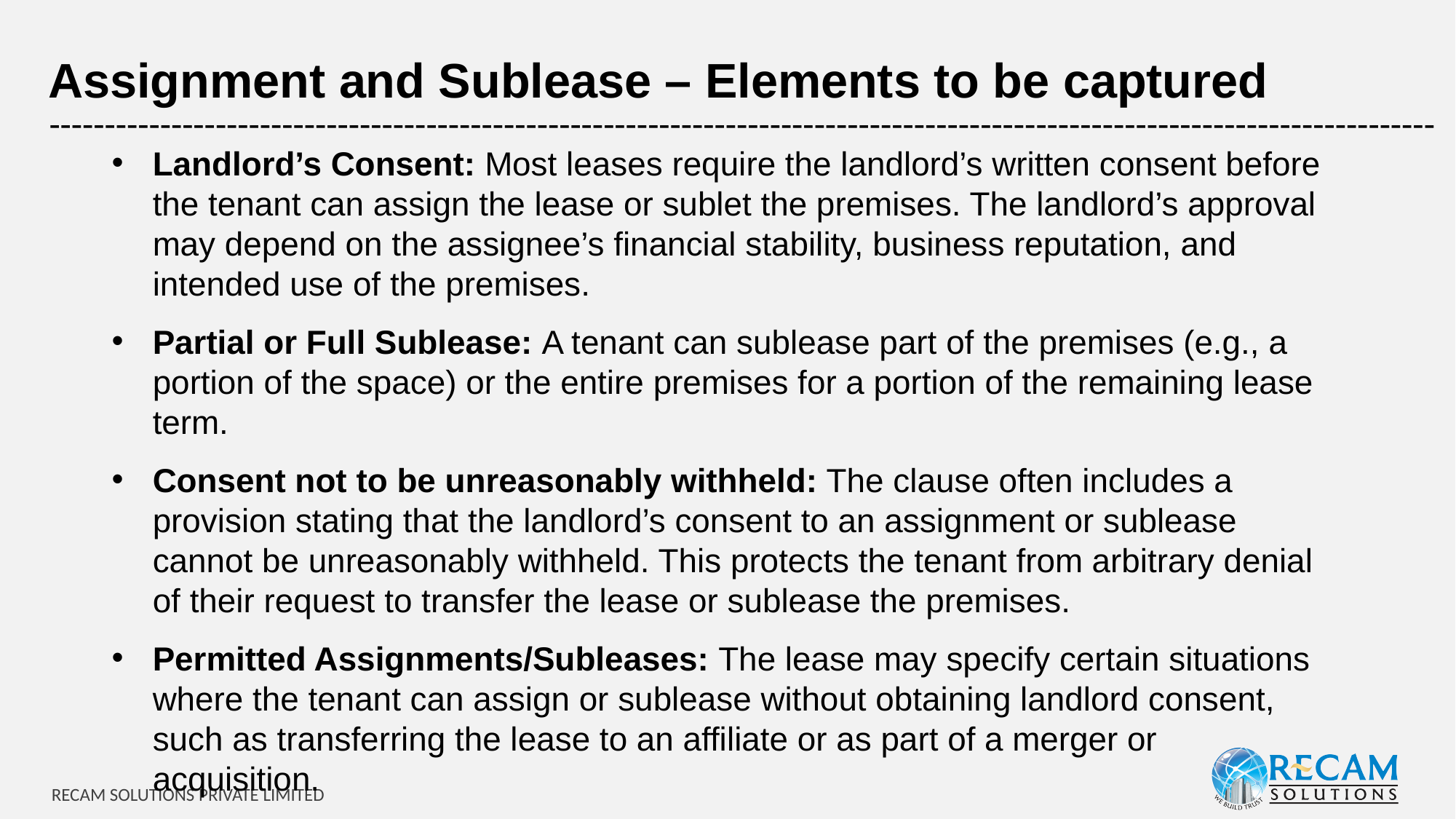

Assignment and Sublease – Elements to be captured
-----------------------------------------------------------------------------------------------------------------------------
Landlord’s Consent: Most leases require the landlord’s written consent before the tenant can assign the lease or sublet the premises. The landlord’s approval may depend on the assignee’s financial stability, business reputation, and intended use of the premises.
Partial or Full Sublease: A tenant can sublease part of the premises (e.g., a portion of the space) or the entire premises for a portion of the remaining lease term.
Consent not to be unreasonably withheld: The clause often includes a provision stating that the landlord’s consent to an assignment or sublease cannot be unreasonably withheld. This protects the tenant from arbitrary denial of their request to transfer the lease or sublease the premises.
Permitted Assignments/Subleases: The lease may specify certain situations where the tenant can assign or sublease without obtaining landlord consent, such as transferring the lease to an affiliate or as part of a merger or acquisition.
RECAM SOLUTIONS PRIVATE LIMITED